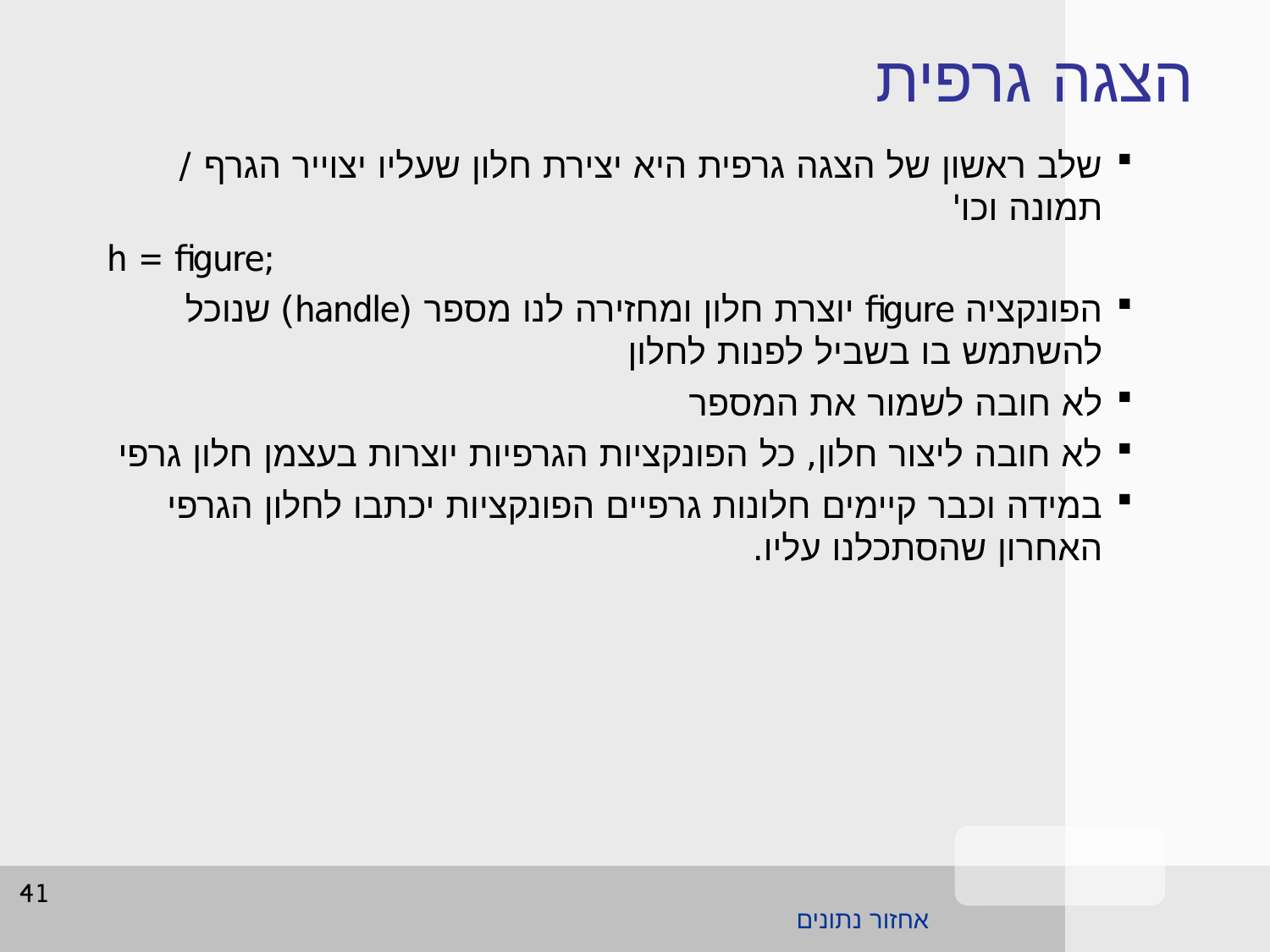

הצגה גרפית
שלב ראשון של הצגה גרפית היא יצירת חלון שעליו יצוייר הגרף / תמונה וכו'
h = figure;
הפונקציה figure יוצרת חלון ומחזירה לנו מספר (handle) שנוכל להשתמש בו בשביל לפנות לחלון
לא חובה לשמור את המספר
לא חובה ליצור חלון, כל הפונקציות הגרפיות יוצרות בעצמן חלון גרפי
במידה וכבר קיימים חלונות גרפיים הפונקציות יכתבו לחלון הגרפי האחרון שהסתכלנו עליו.
41
אחזור נתונים